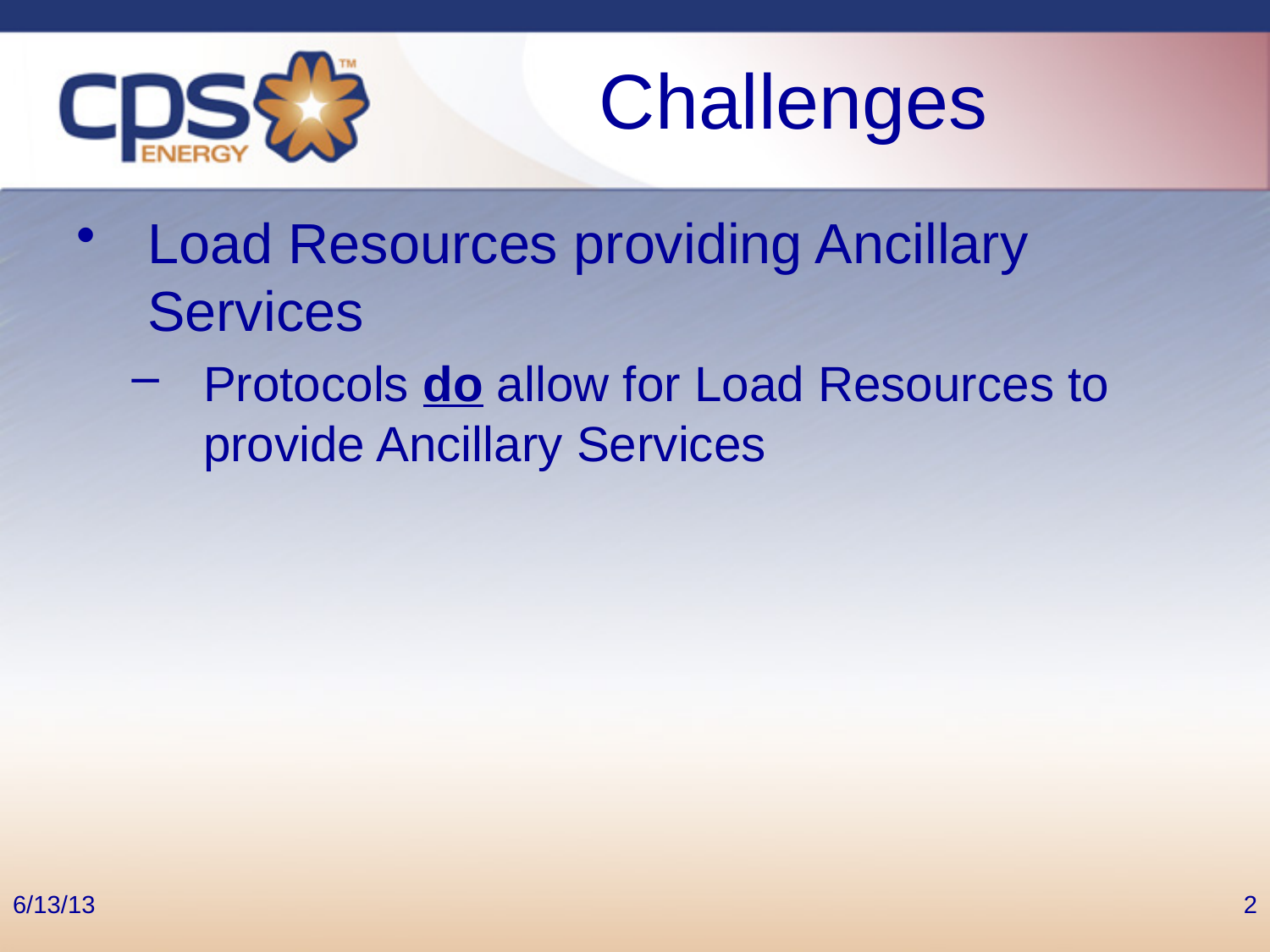

# Challenges
Load Resources providing Ancillary Services
Protocols do allow for Load Resources to provide Ancillary Services

6/13/13
2